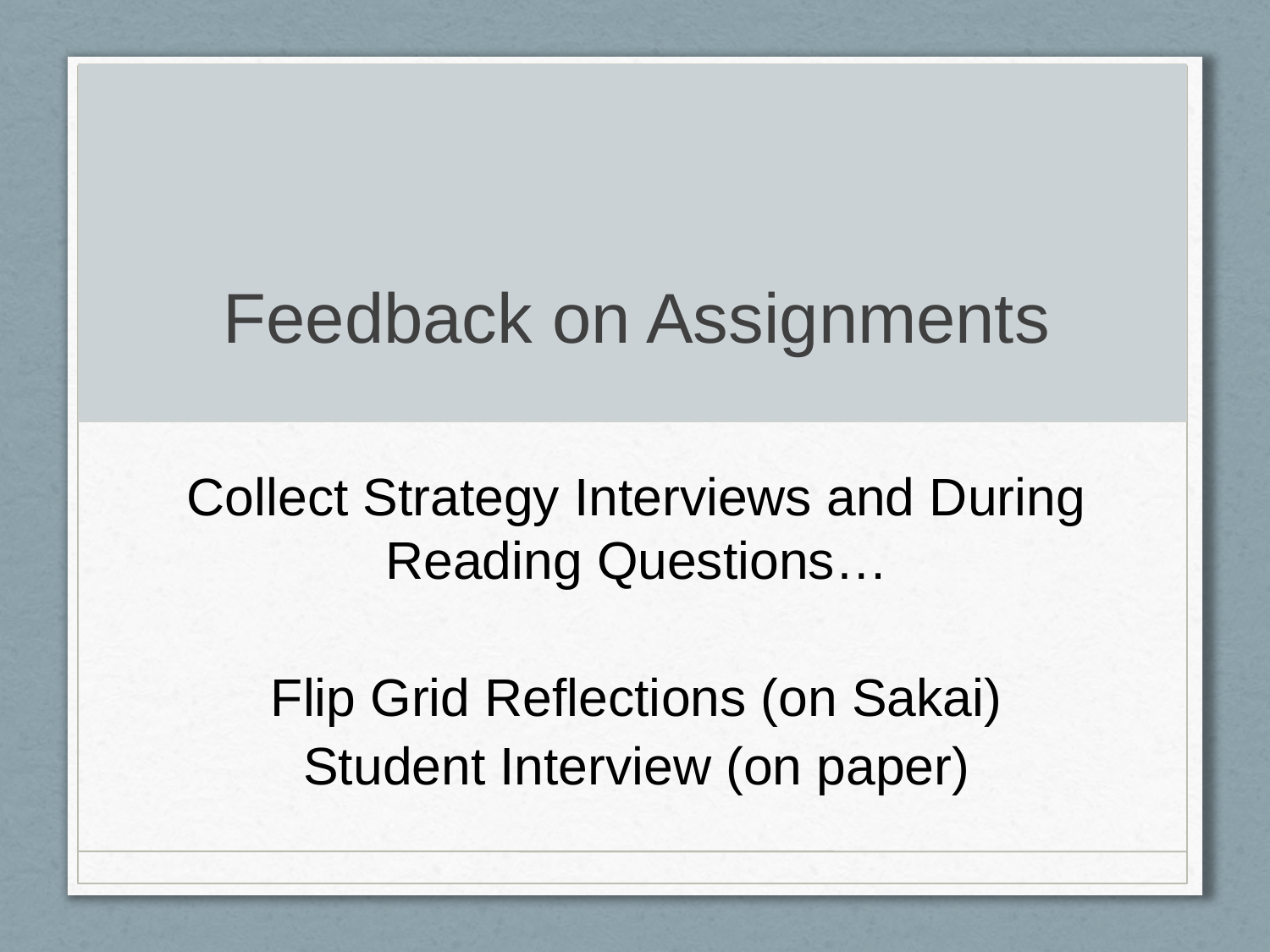

# Feedback on Assignments
Collect Strategy Interviews and During Reading Questions…

Flip Grid Reflections (on Sakai)
Student Interview (on paper)